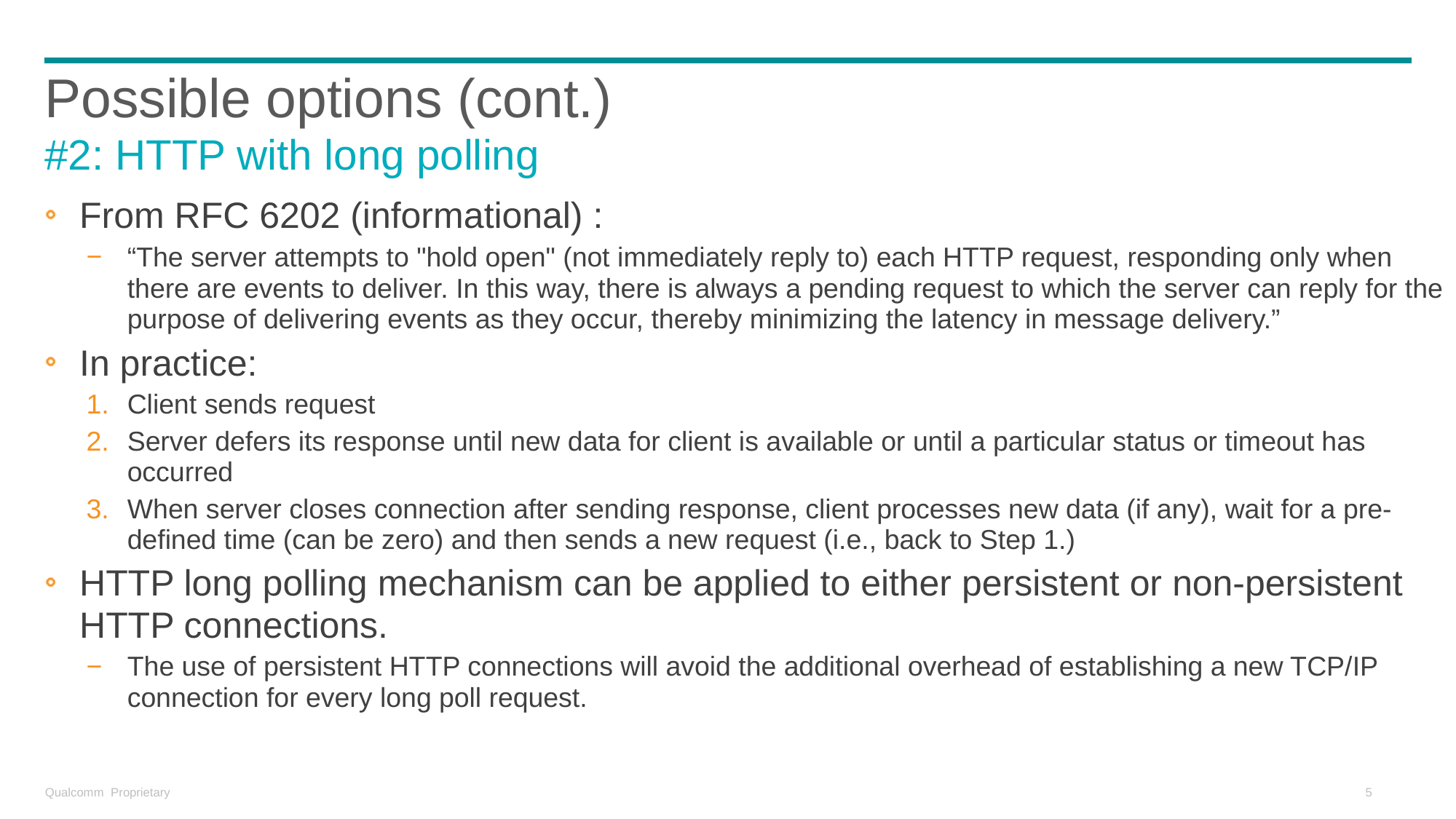

# Possible options (cont.)
#2: HTTP with long polling
From RFC 6202 (informational) :
“The server attempts to "hold open" (not immediately reply to) each HTTP request, responding only when there are events to deliver. In this way, there is always a pending request to which the server can reply for the purpose of delivering events as they occur, thereby minimizing the latency in message delivery.”
In practice:
Client sends request
Server defers its response until new data for client is available or until a particular status or timeout has occurred
When server closes connection after sending response, client processes new data (if any), wait for a pre-defined time (can be zero) and then sends a new request (i.e., back to Step 1.)
HTTP long polling mechanism can be applied to either persistent or non-persistent HTTP connections.
The use of persistent HTTP connections will avoid the additional overhead of establishing a new TCP/IP connection for every long poll request.